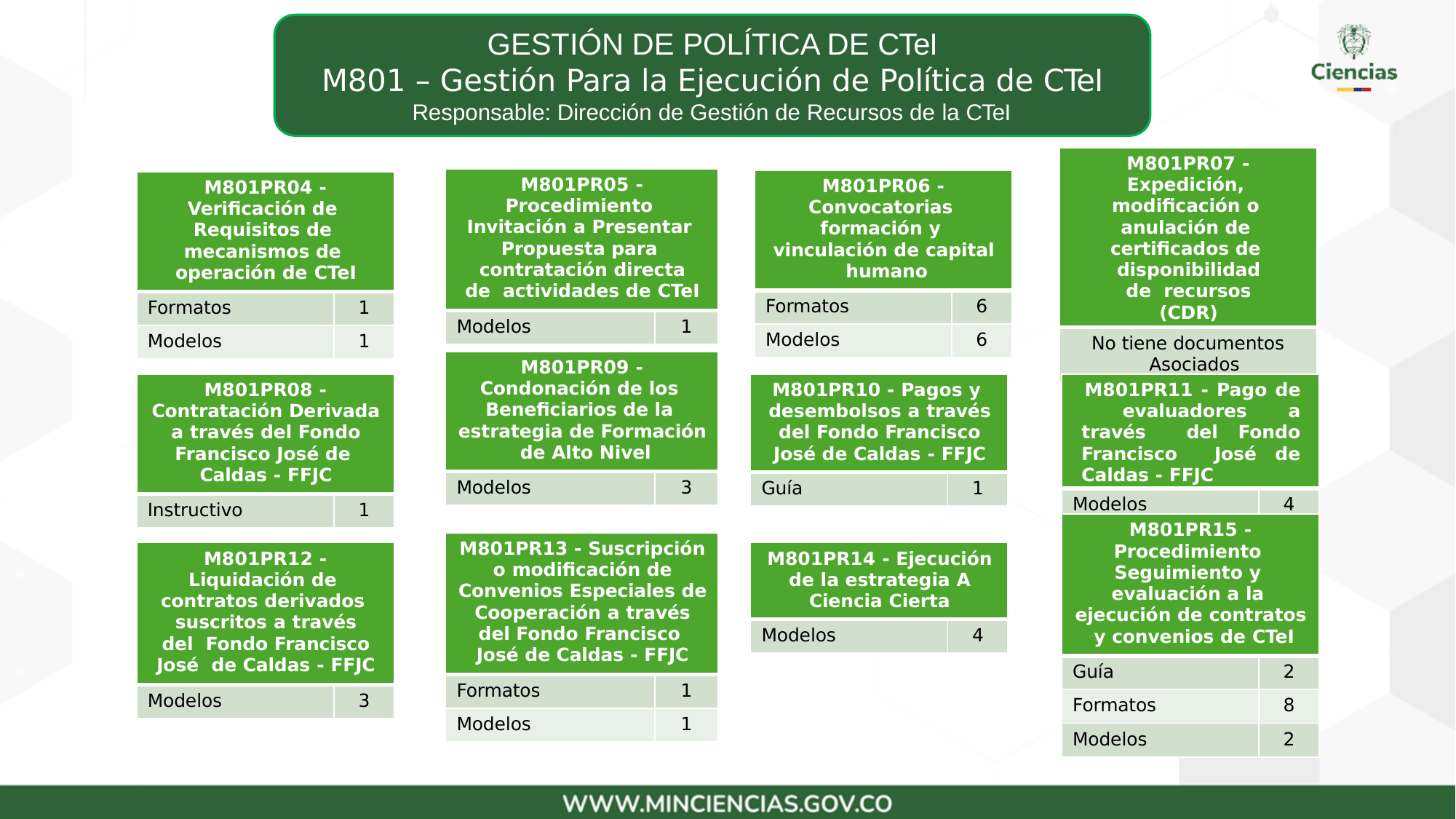

# GESTIÓN DE POLÍTICA DE CTeI
M801 – Gestión Para la Ejecución de Política de CTeI

Responsable: Dirección de Gestión de Recursos de la CTeI
| M801PR07 - Expedición, modificación o anulación de certificados de disponibilidad de recursos (CDR) |
| --- |
| No tiene documentos Asociados |
| M801PR05 - Procedimiento Invitación a Presentar Propuesta para contratación directa de actividades de CTeI |  |
| --- | --- |
| Modelos | 1 |
|  |  |
| M801PR09 - Condonación de los Beneficiarios de la estrategia de Formación de Alto Nivel |  |
| Modelos | 3 |
| M801PR06 - Convocatorias formación y vinculación de capital humano |  |
| --- | --- |
| Formatos | 6 |
| Modelos | 6 |
| M801PR04 - Verificación de Requisitos de mecanismos de operación de CTeI |  |
| --- | --- |
| Formatos | 1 |
| Modelos | 1 |
| M801PR08 - Contratación Derivada a través del Fondo Francisco José de Caldas - FFJC |  |
| --- | --- |
| Instructivo | 1 |
| M801PR10 - Pagos y desembolsos a través del Fondo Francisco José de Caldas - FFJC |  |
| --- | --- |
| Guía | 1 |
| M801PR11 - Pago de evaluadores a través del Fondo Francisco José de Caldas - FFJC |  |
| --- | --- |
| Modelos | 4 |
| M801PR15 - Procedimiento Seguimiento y evaluación a la ejecución de contratos y convenios de CTeI |  |
| --- | --- |
| Guía | 2 |
| Formatos | 8 |
| Modelos | 2 |
| M801PR13 - Suscripción o modificación de Convenios Especiales de Cooperación a través del Fondo Francisco José de Caldas - FFJC |  |
| --- | --- |
| Formatos | 1 |
| Modelos | 1 |
| M801PR12 - Liquidación de contratos derivados suscritos a través del Fondo Francisco José de Caldas - FFJC |  |
| --- | --- |
| Modelos | 3 |
| M801PR14 - Ejecución de la estrategia A Ciencia Cierta |  |
| --- | --- |
| Modelos | 4 |